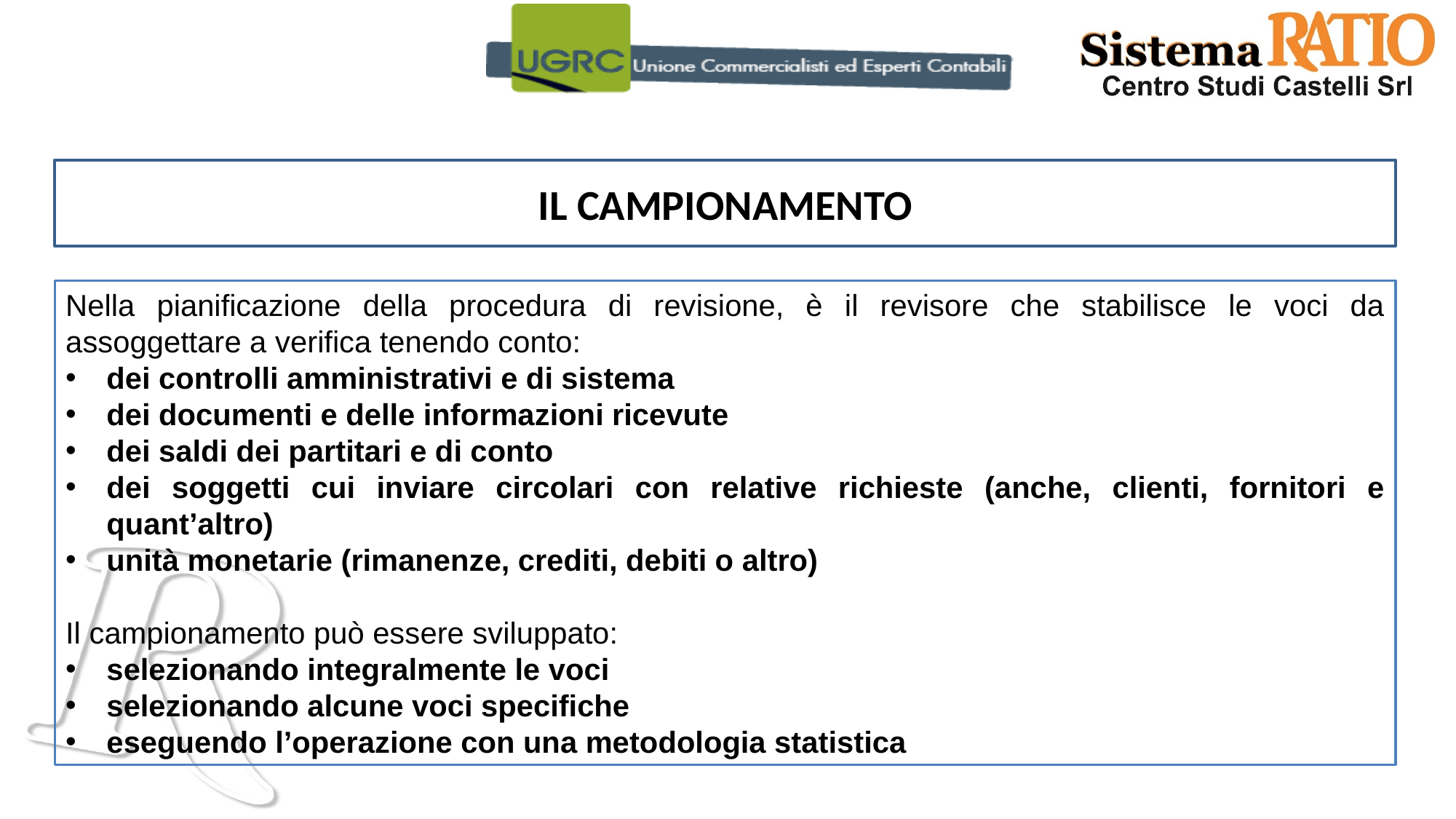

IL CAMPIONAMENTO
Nella pianificazione della procedura di revisione, è il revisore che stabilisce le voci da assoggettare a verifica tenendo conto:
dei controlli amministrativi e di sistema
dei documenti e delle informazioni ricevute
dei saldi dei partitari e di conto
dei soggetti cui inviare circolari con relative richieste (anche, clienti, fornitori e quant’altro)
unità monetarie (rimanenze, crediti, debiti o altro)

Il campionamento può essere sviluppato:
selezionando integralmente le voci
selezionando alcune voci specifiche
eseguendo l’operazione con una metodologia statistica